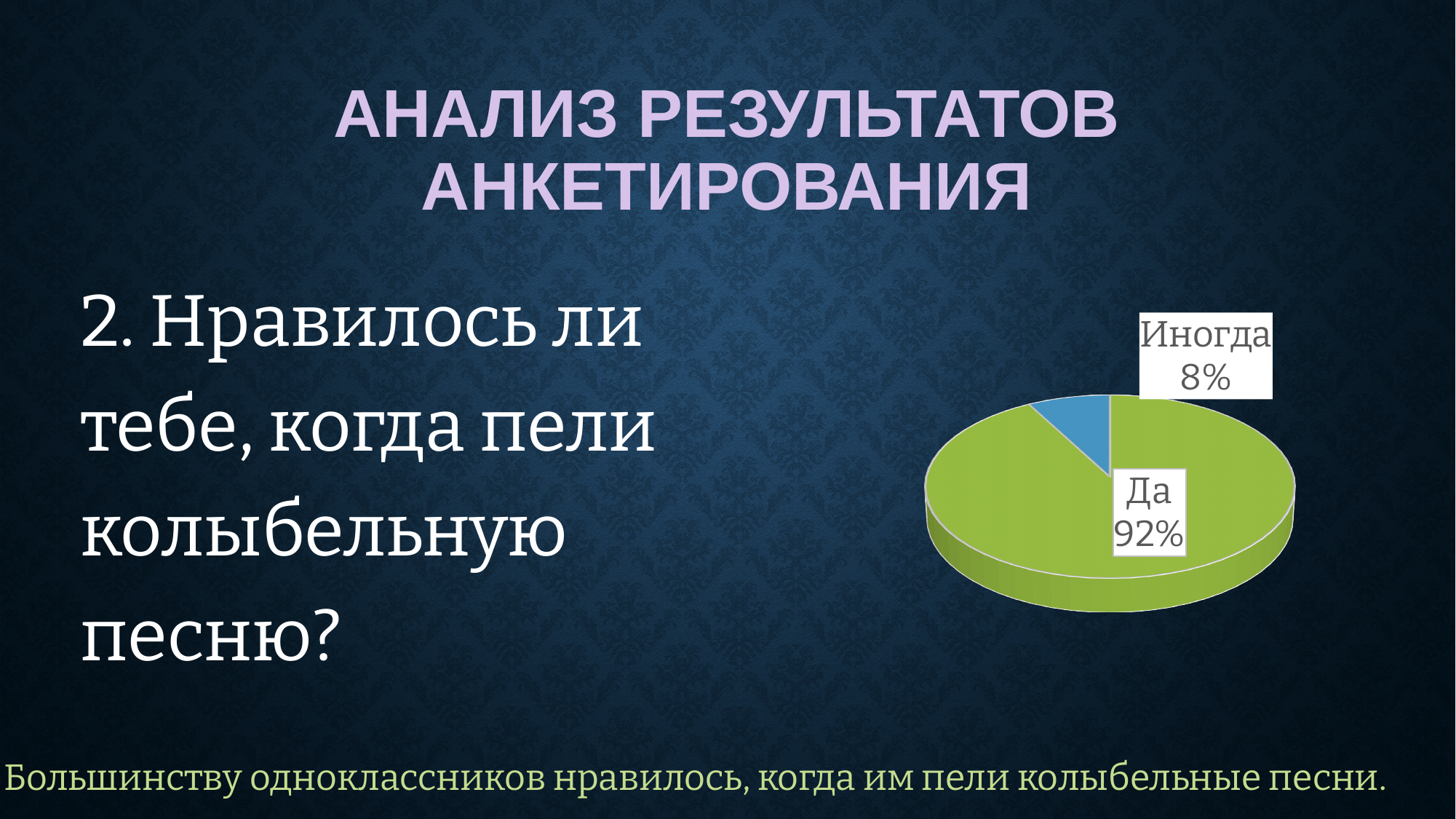

# Анализ результатов анкетирования
2. Нравилось ли тебе, когда пели колыбельную песню?

[unsupported chart]

Большинству одноклассников нравилось, когда им пели колыбельные песни.